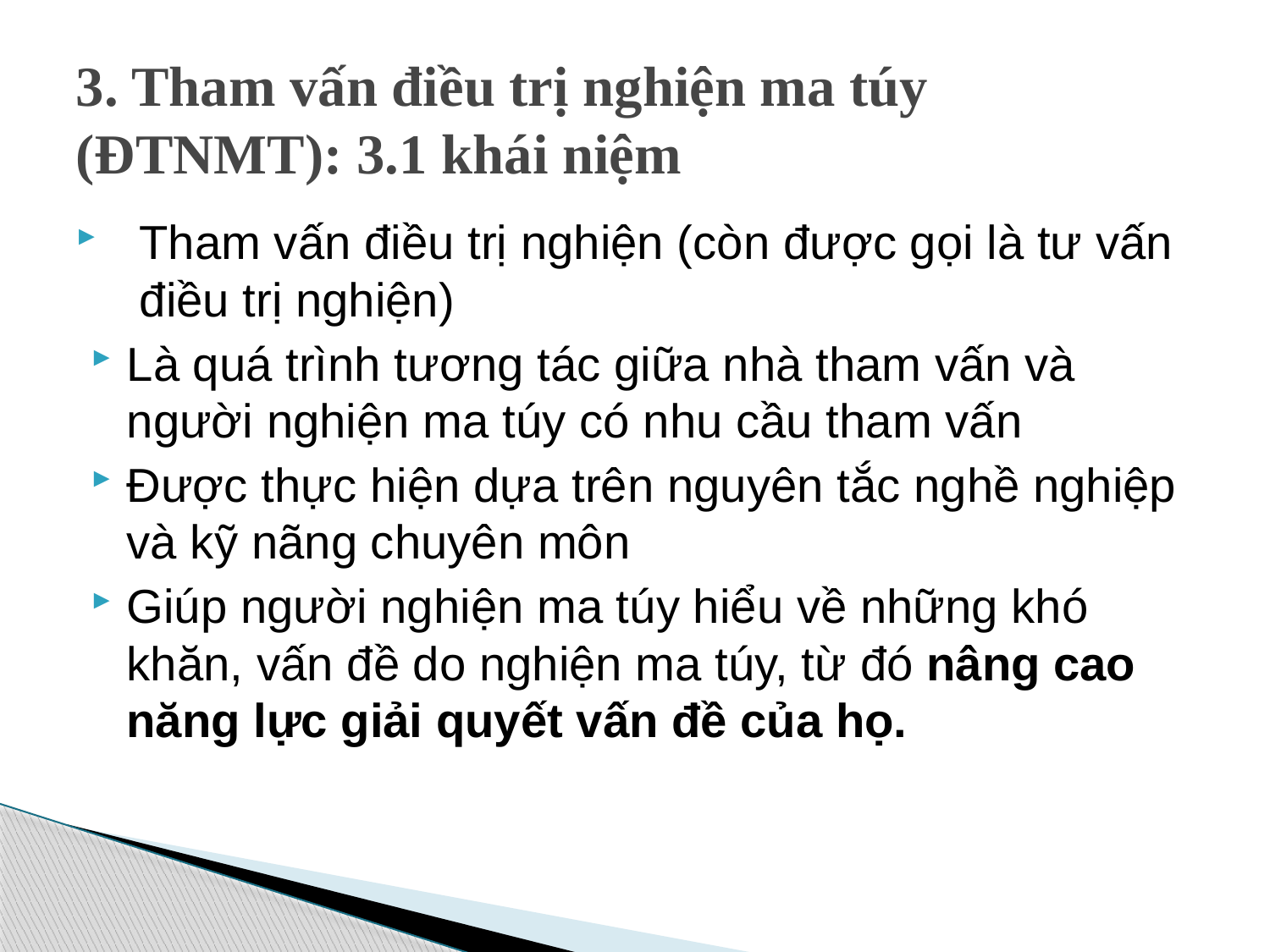

# 3. Tham vấn điều trị nghiện ma túy (ĐTNMT): 3.1 khái niệm
Tham vấn điều trị nghiện (còn được gọi là tư vấn điều trị nghiện)
Là quá trình tương tác giữa nhà tham vấn và người nghiện ma túy có nhu cầu tham vấn
Được thực hiện dựa trên nguyên tắc nghề nghiệp và kỹ nãng chuyên môn
Giúp người nghiện ma túy hiểu về những khó khăn, vấn đề do nghiện ma túy, từ đó nâng cao năng lực giải quyết vấn đề của họ.